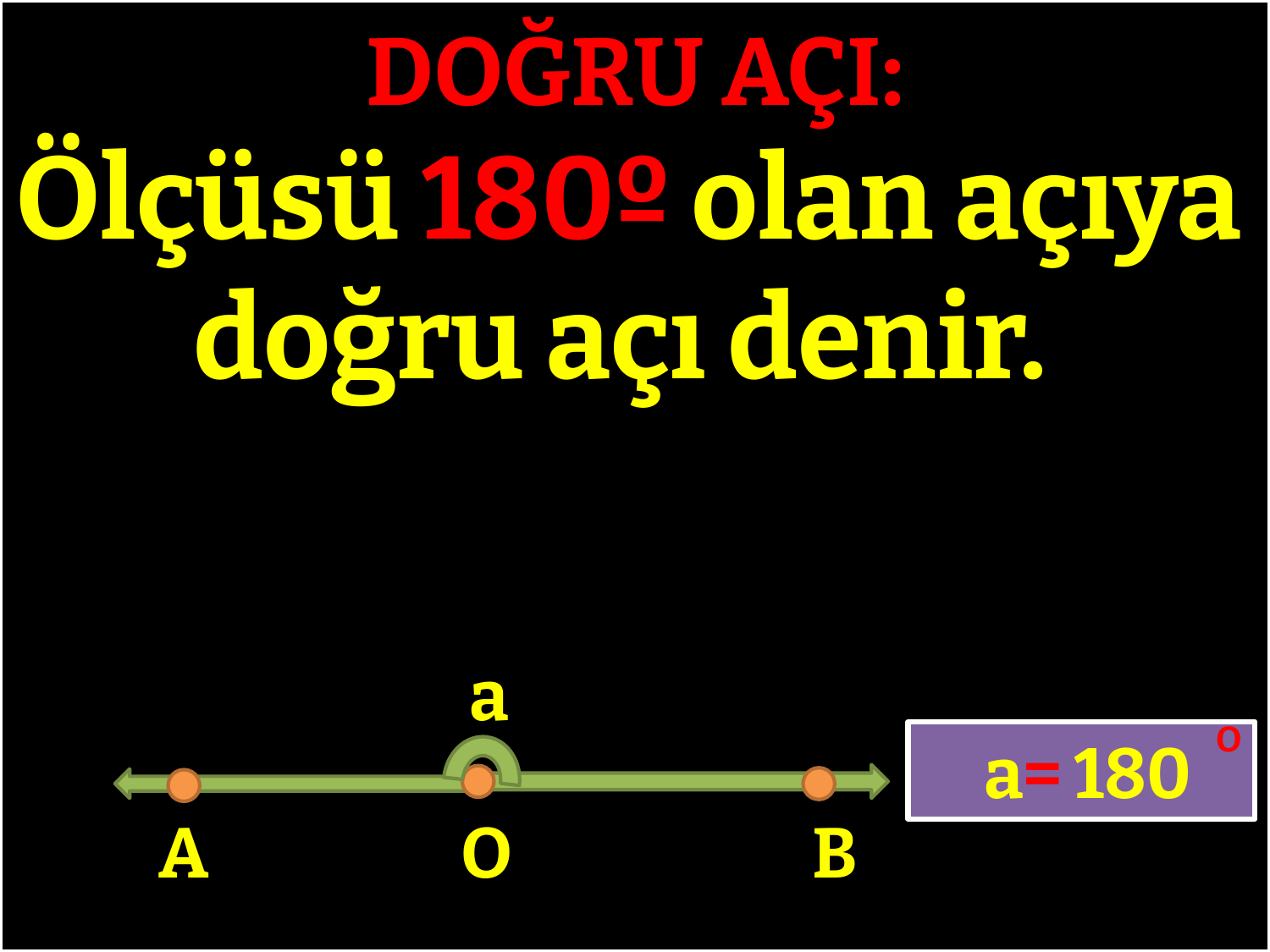

DOĞRU AÇI:
Ölçüsü 180º olan açıya doğru açı denir.

#
a
O
 a= 180

A
O
B